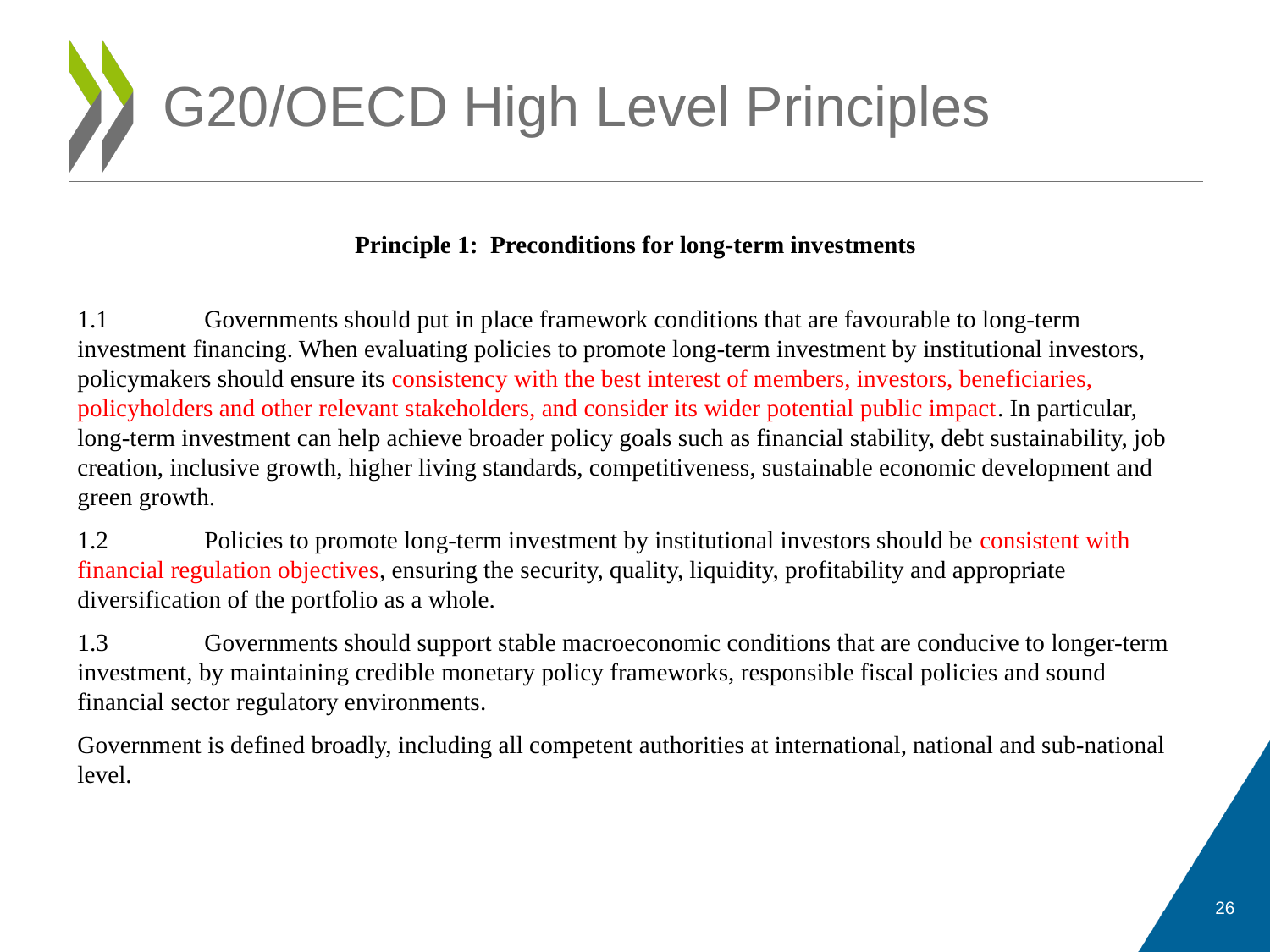

# G20/OECD High Level Principles
Principle 1:  Preconditions for long-term investments
1.1 	Governments should put in place framework conditions that are favourable to long-term investment financing. When evaluating policies to promote long-term investment by institutional investors, policymakers should ensure its consistency with the best interest of members, investors, beneficiaries, policyholders and other relevant stakeholders, and consider its wider potential public impact. In particular, long-term investment can help achieve broader policy goals such as financial stability, debt sustainability, job creation, inclusive growth, higher living standards, competitiveness, sustainable economic development and green growth.
1.2	Policies to promote long-term investment by institutional investors should be consistent with financial regulation objectives, ensuring the security, quality, liquidity, profitability and appropriate diversification of the portfolio as a whole.
1.3 	Governments should support stable macroeconomic conditions that are conducive to longer-term investment, by maintaining credible monetary policy frameworks, responsible fiscal policies and sound financial sector regulatory environments.
Government is defined broadly, including all competent authorities at international, national and sub-national level.
26